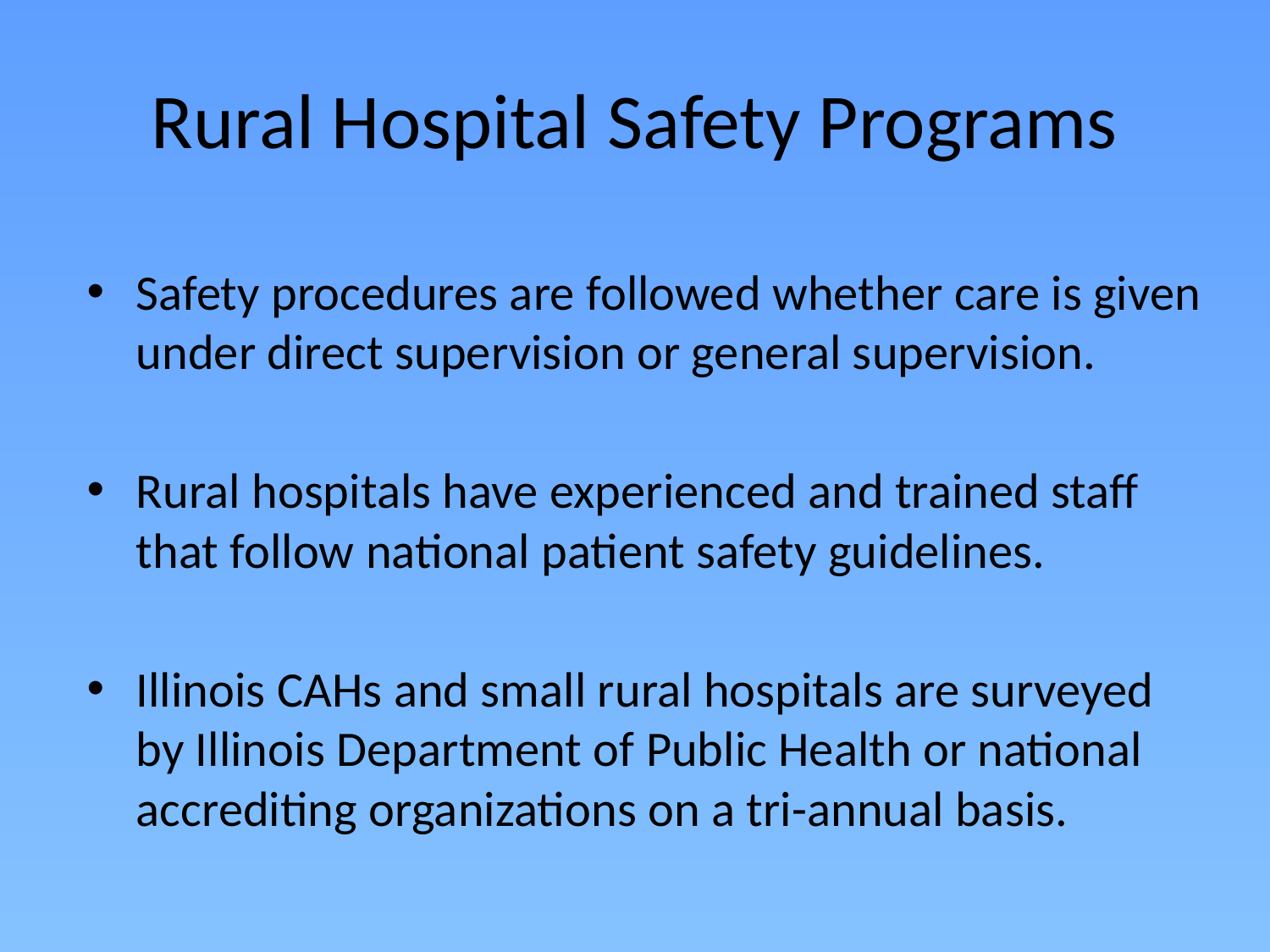

# Rural Hospital Safety Programs
Safety procedures are followed whether care is given under direct supervision or general supervision.

Rural hospitals have experienced and trained staff that follow national patient safety guidelines.

Illinois CAHs and small rural hospitals are surveyed by Illinois Department of Public Health or national accrediting organizations on a tri-annual basis.